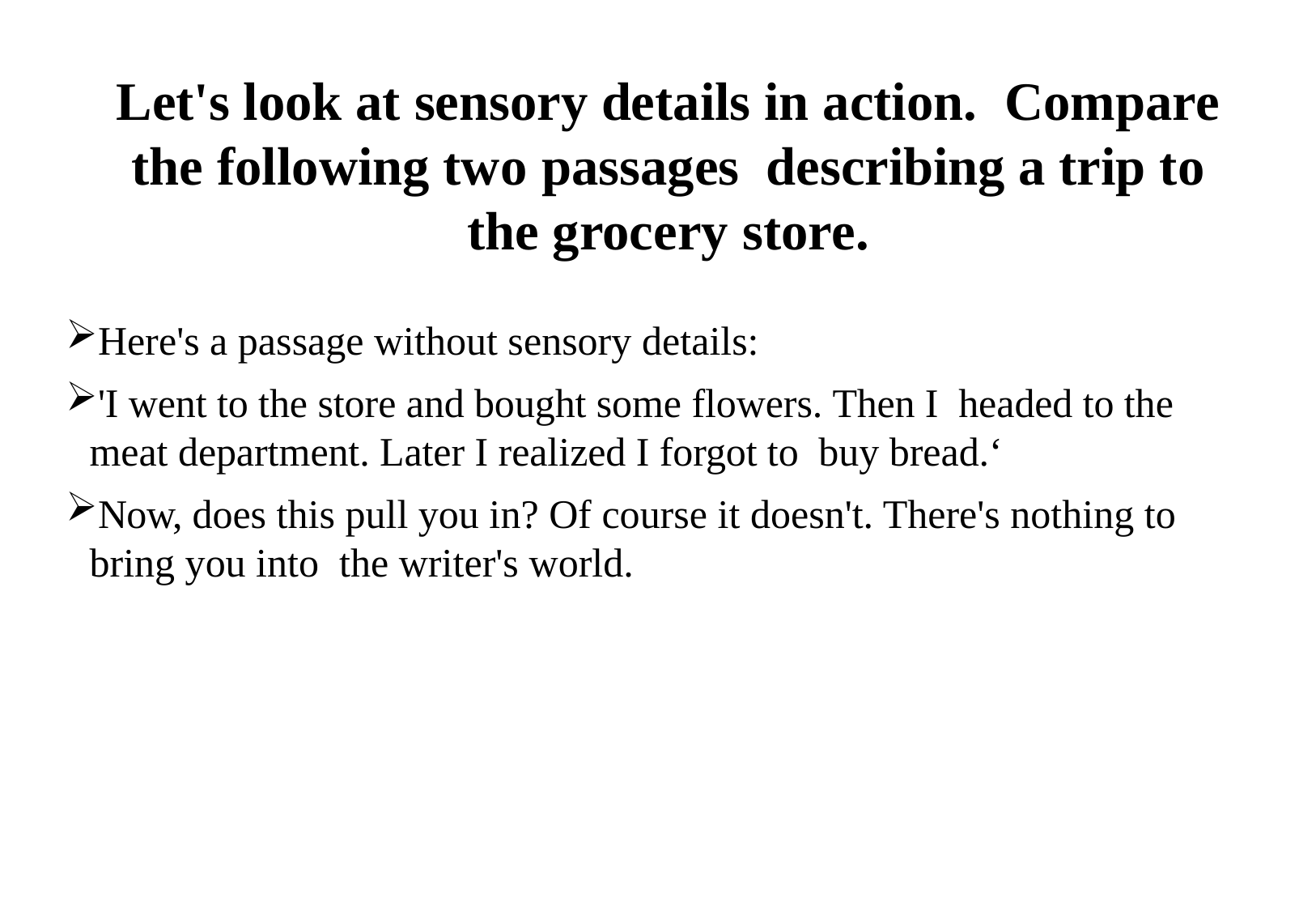

# Let's look at sensory details in action.  Compare the following two passages  describing a trip to the grocery store.
Here's a passage without sensory details:
'I went to the store and bought some flowers. Then I  headed to the meat department. Later I realized I forgot to  buy bread.‘
Now, does this pull you in? Of course it doesn't. There's nothing to bring you into  the writer's world.